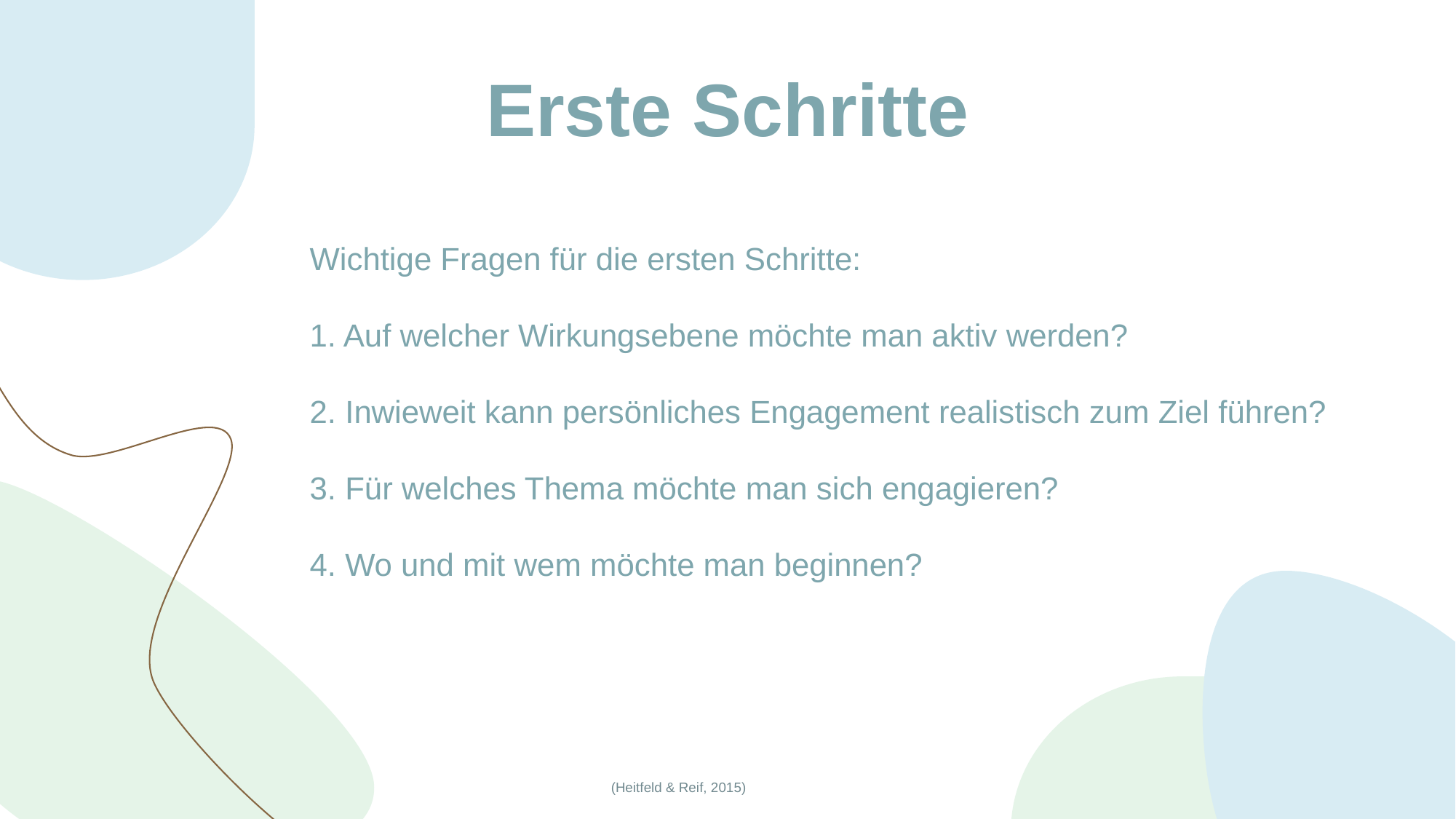

# Erste Schritte

Wichtige Fragen für die ersten Schritte:

1. Auf welcher Wirkungsebene möchte man aktiv werden?
2. Inwieweit kann persönliches Engagement realistisch zum Ziel führen?
3. Für welches Thema möchte man sich engagieren?
4. Wo und mit wem möchte man beginnen?

16
(Heitfeld & Reif, 2015)